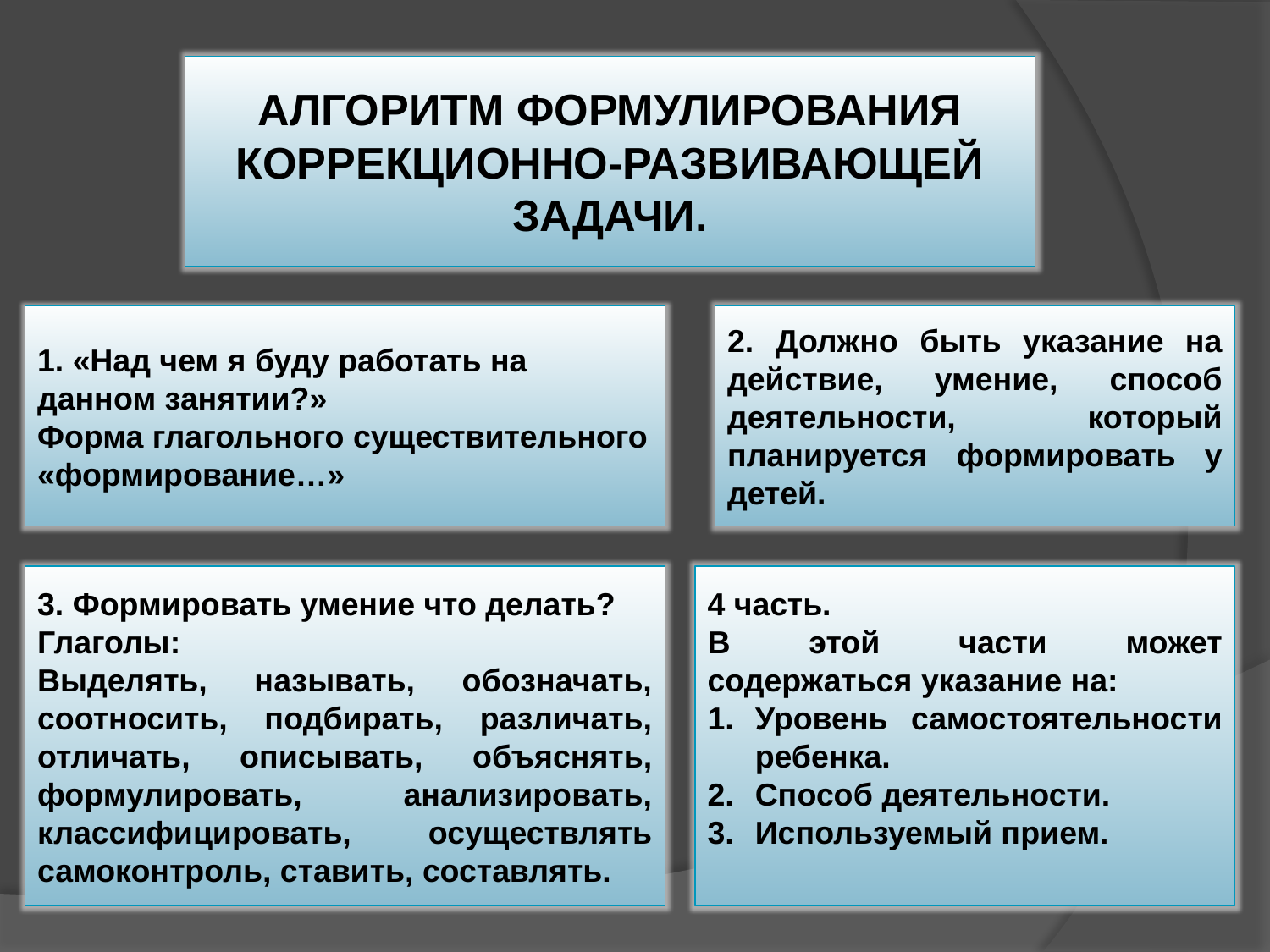

АЛГОРИТМ ФОРМУЛИРОВАНИЯ КОРРЕКЦИОННО-РАЗВИВАЮЩЕЙ ЗАДАЧИ.
1. «Над чем я буду работать на данном занятии?»
Форма глагольного существительного «формирование…»
2. Должно быть указание на действие, умение, способ деятельности, который планируется формировать у детей.
3. Формировать умение что делать?
Глаголы:
Выделять, называть, обозначать, соотносить, подбирать, различать, отличать, описывать, объяснять, формулировать, анализировать, классифицировать, осуществлять самоконтроль, ставить, составлять.
4 часть.
В этой части может содержаться указание на:
Уровень самостоятельности ребенка.
Способ деятельности.
Используемый прием.